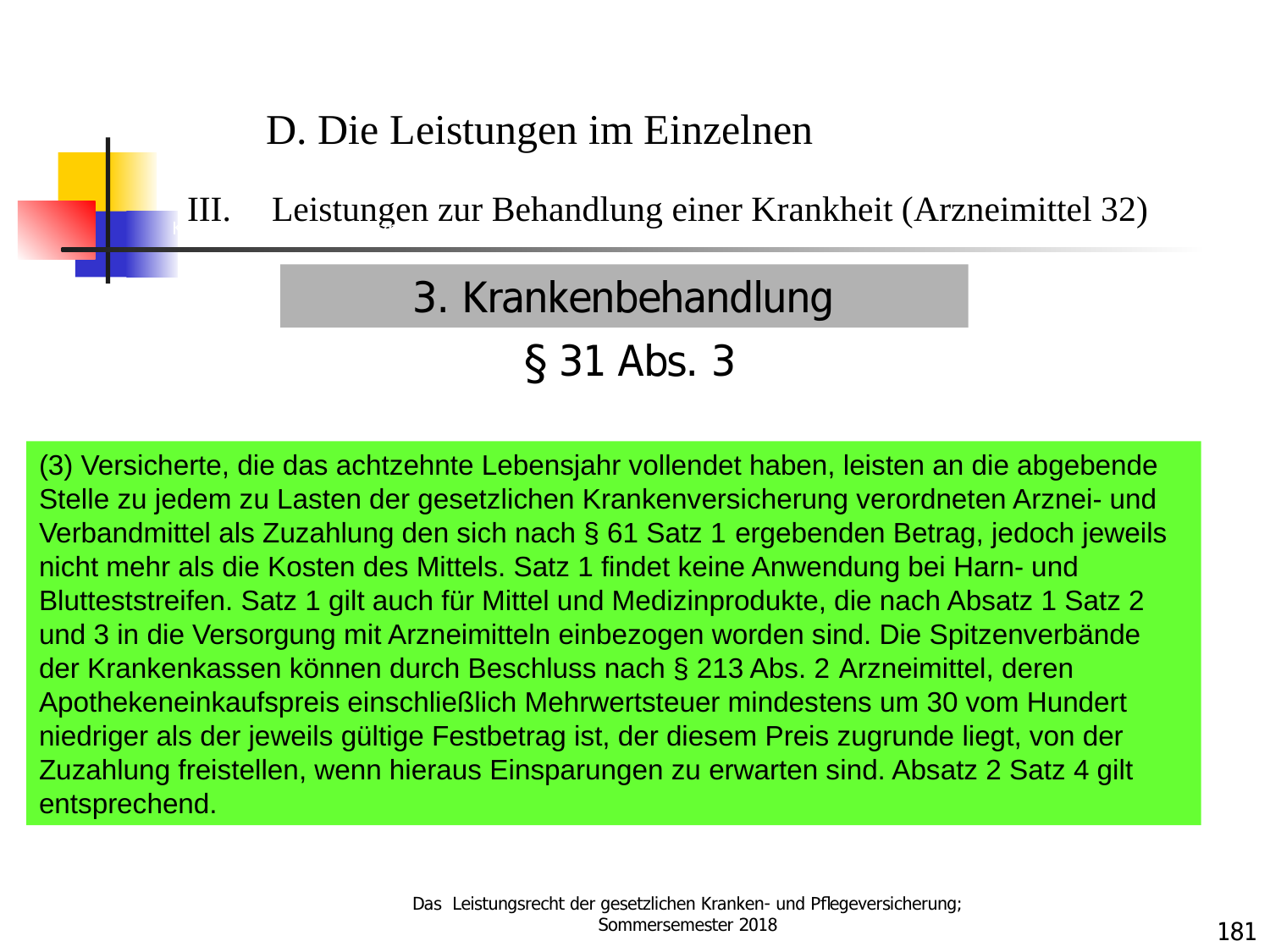

Krankenbehandlung 32 (Arzneimittel)
D. Die Leistungen im Einzelnen

Leistungen zur Behandlung einer Krankheit (Arzneimittel 32)
3. Krankenbehandlung
§ 31 Abs. 3
(3) Versicherte, die das achtzehnte Lebensjahr vollendet haben, leisten an die abgebende Stelle zu jedem zu Lasten der gesetzlichen Krankenversicherung verordneten Arznei- und Verbandmittel als Zuzahlung den sich nach § 61 Satz 1 ergebenden Betrag, jedoch jeweils nicht mehr als die Kosten des Mittels. Satz 1 findet keine Anwendung bei Harn- und Blutteststreifen. Satz 1 gilt auch für Mittel und Medizinprodukte, die nach Absatz 1 Satz 2 und 3 in die Versorgung mit Arzneimitteln einbezogen worden sind. Die Spitzenverbände der Krankenkassen können durch Beschluss nach § 213 Abs. 2 Arzneimittel, deren Apothekeneinkaufspreis einschließlich Mehrwertsteuer mindestens um 30 vom Hundert niedriger als der jeweils gültige Festbetrag ist, der diesem Preis zugrunde liegt, von der Zuzahlung freistellen, wenn hieraus Einsparungen zu erwarten sind. Absatz 2 Satz 4 gilt entsprechend.
Krankheit
Das  Leistungsrecht der gesetzlichen Kranken- und Pflegeversicherung; Sommersemester 2018
181